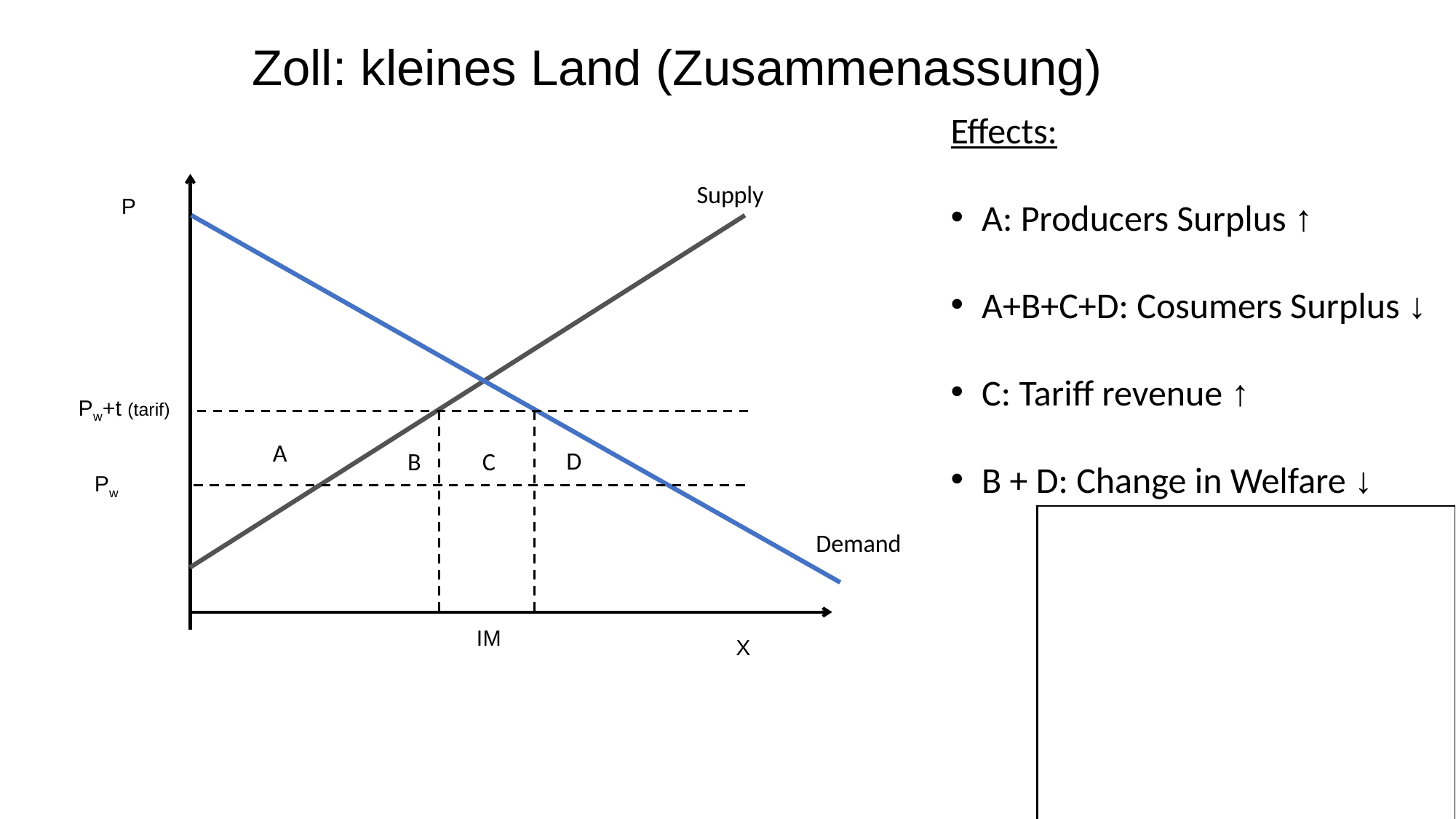

Zoll: kleines Land (Zusammenassung)
Effects:

A: Producers Surplus ↑

A+B+C+D: Cosumers Surplus ↓

C: Tariff revenue ↑

B + D: Change in Welfare ↓

Supply
P
Pw+t (tarif)
A
D
B
C
Pw
Demand
X

IM